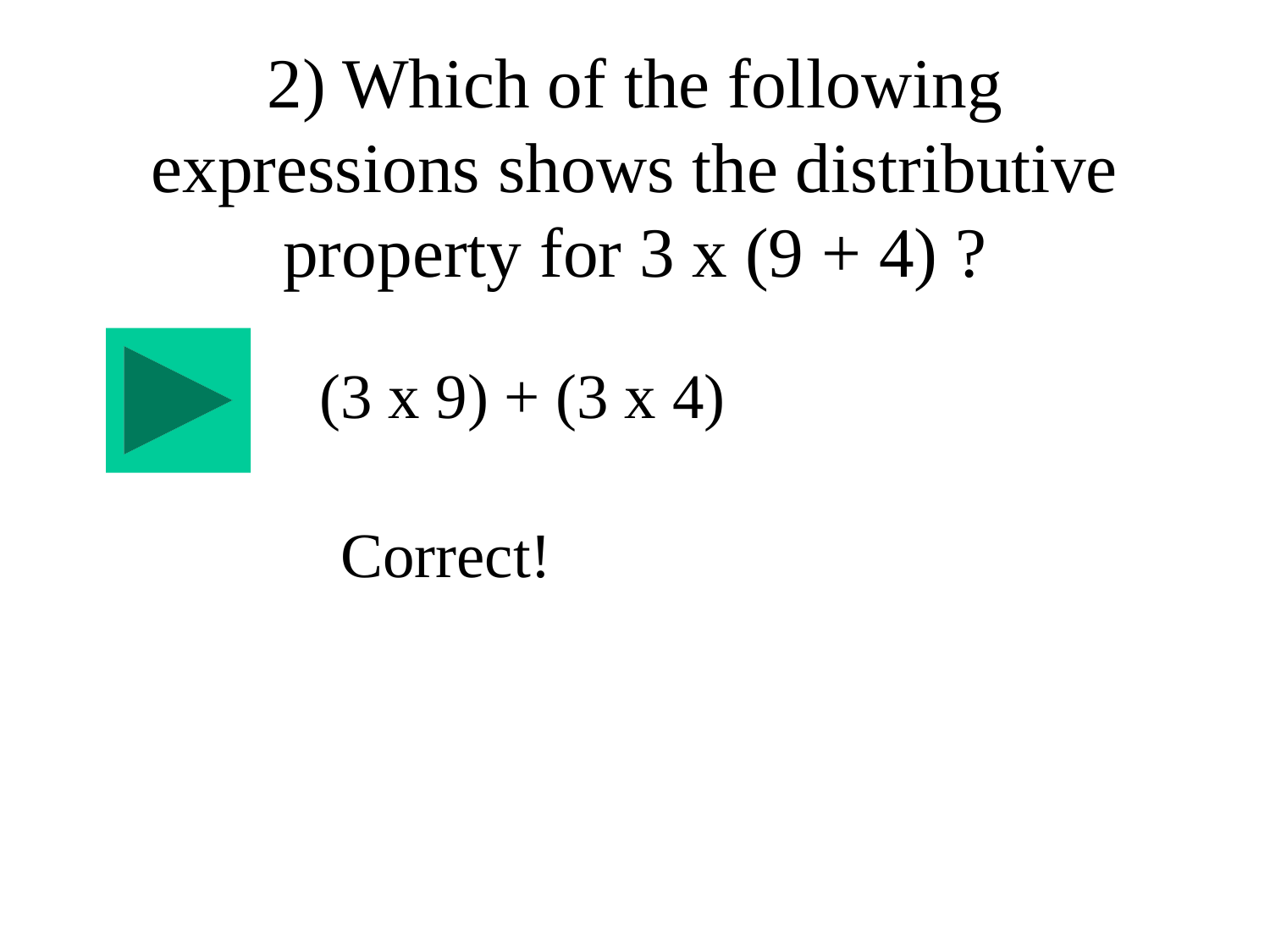

2) Which of the following expressions shows the distributive property for 3 x (9 + 4) ?

(3 x 9) + (3 x 4)
Correct!